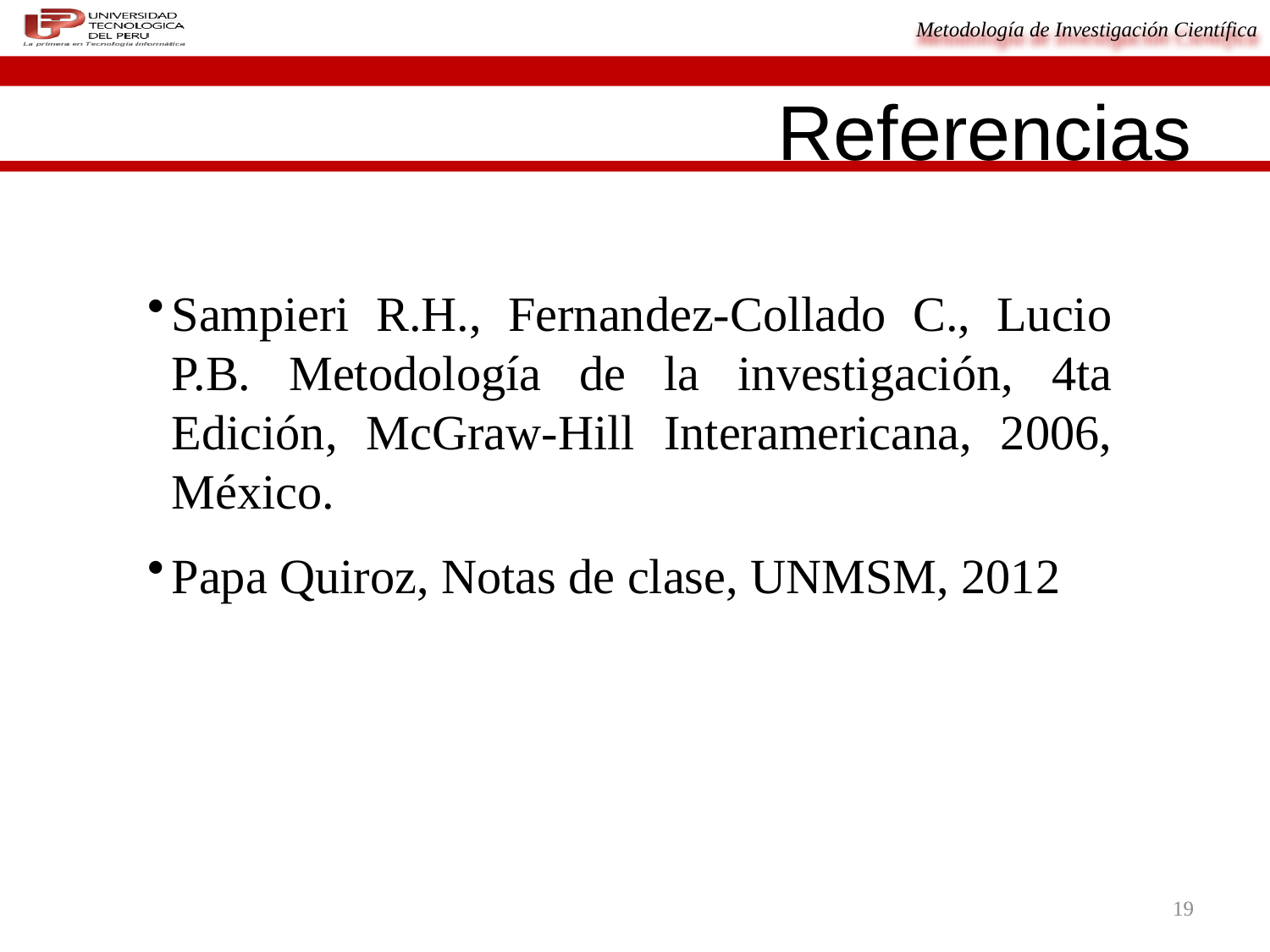

Referencias
Sampieri R.H., Fernandez-Collado C., Lucio P.B. Metodología de la investigación, 4ta Edición, McGraw-Hill Interamericana, 2006, México.
Papa Quiroz, Notas de clase, UNMSM, 2012

19